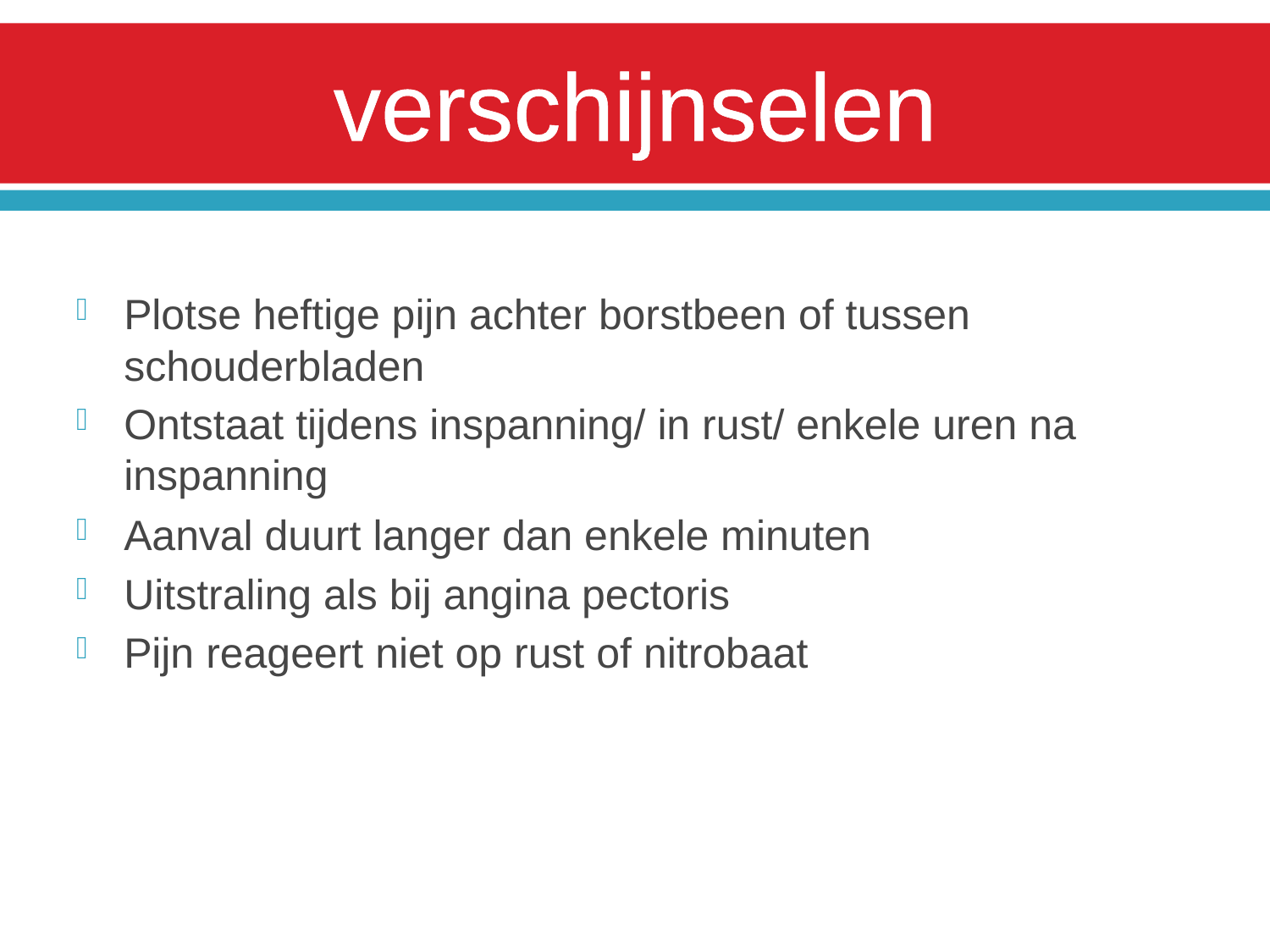

# verschijnselen

Plotse heftige pijn achter borstbeen of tussen schouderbladen
Ontstaat tijdens inspanning/ in rust/ enkele uren na inspanning
Aanval duurt langer dan enkele minuten
Uitstraling als bij angina pectoris
Pijn reageert niet op rust of nitrobaat